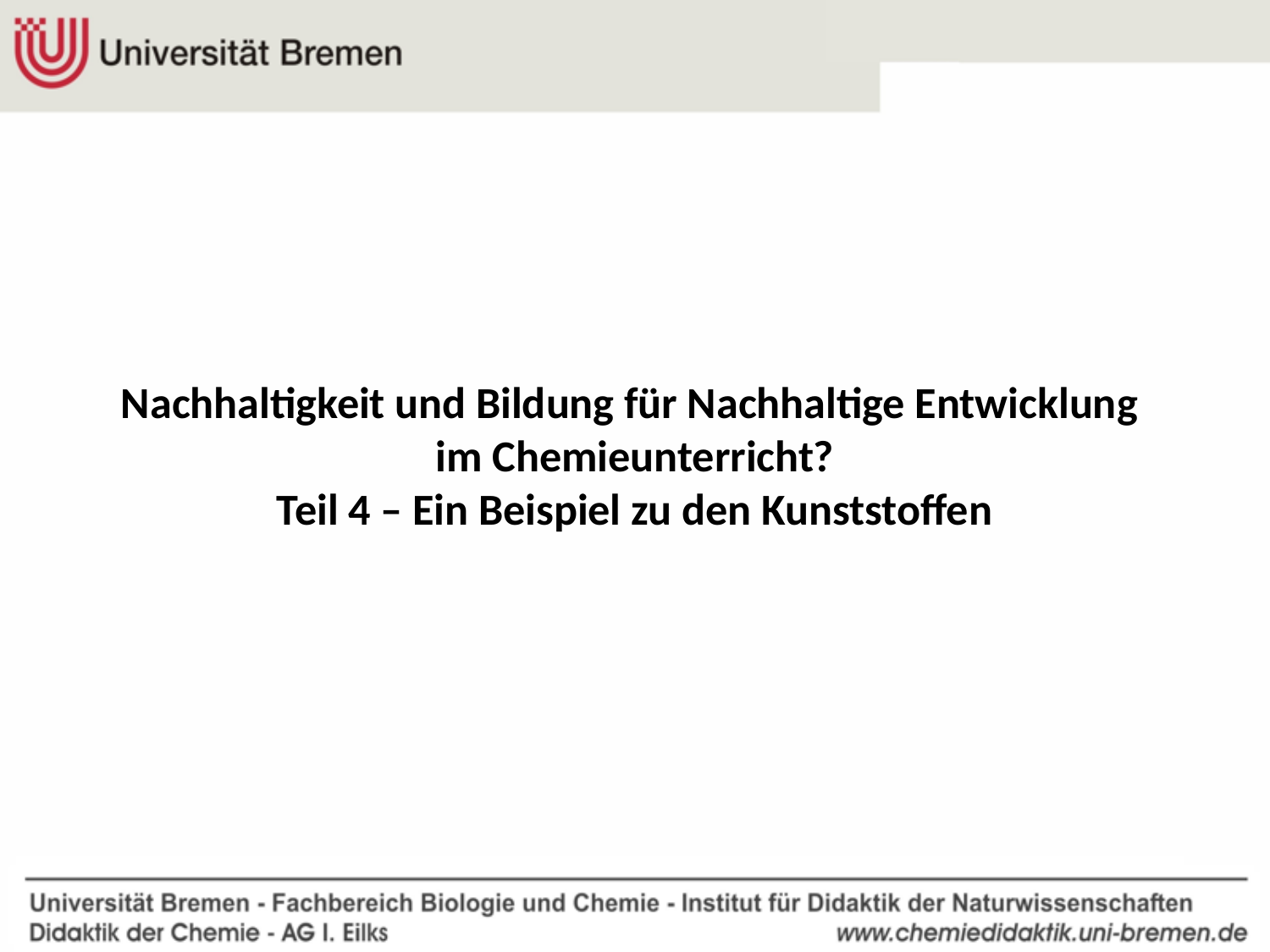

# Nachhaltigkeit und Bildung für Nachhaltige Entwicklung im Chemieunterricht? Teil 4 – Ein Beispiel zu den Kunststoffen